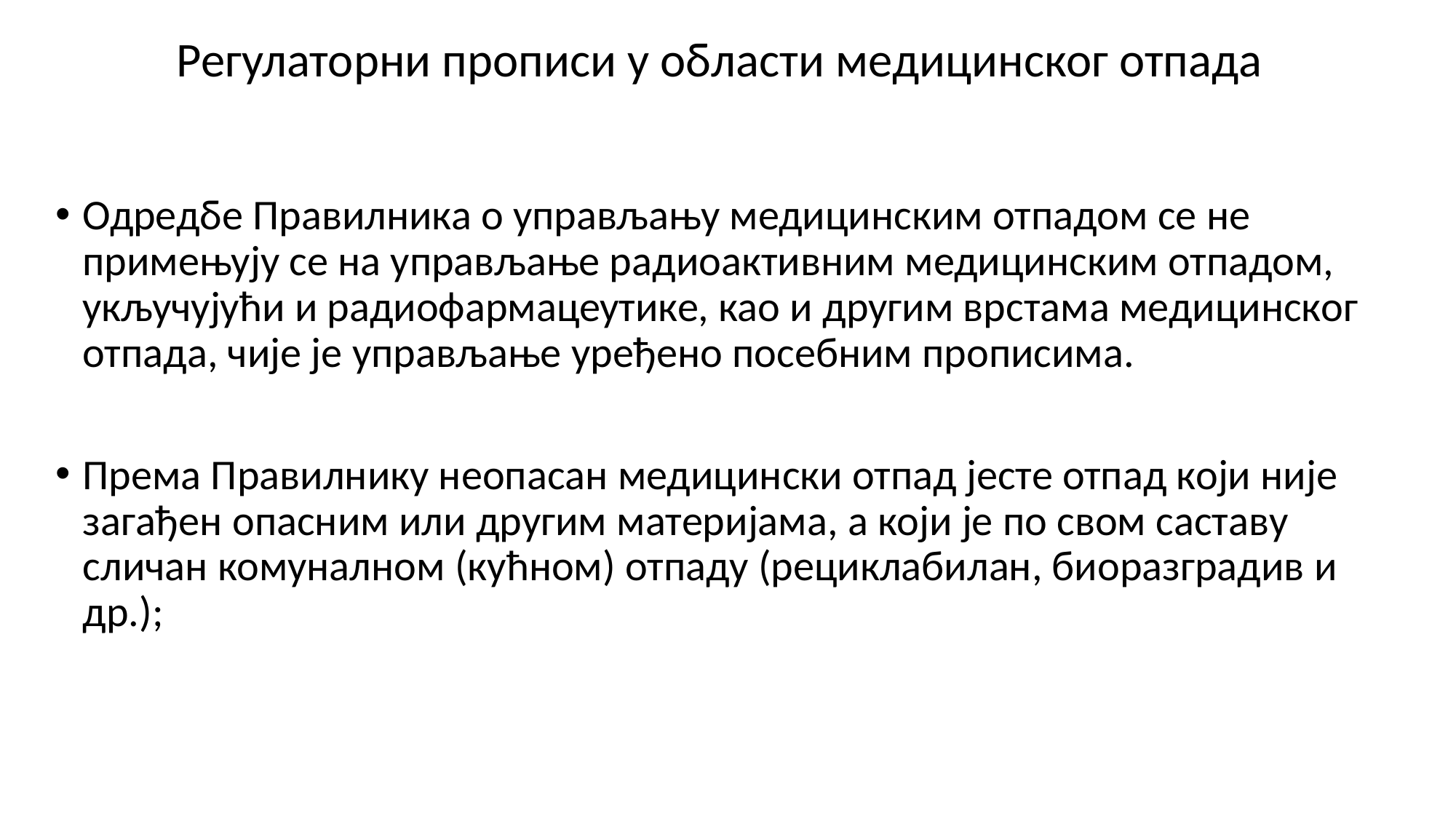

# Регулаторни прописи у области медицинског отпада
Одредбе Правилника о управљању медицинским отпадом се не примењују се на управљање радиоактивним медицинским отпадом, укључујући и радиофармацеутике, као и другим врстама медицинског отпада, чије је управљање уређено посебним прописима.

Према Правилнику неопасан медицински отпад јесте отпад који није загађен опасним или другим материјама, а који је по свом саставу сличан комуналном (кућном) отпаду (рециклабилан, биоразградив и др.);